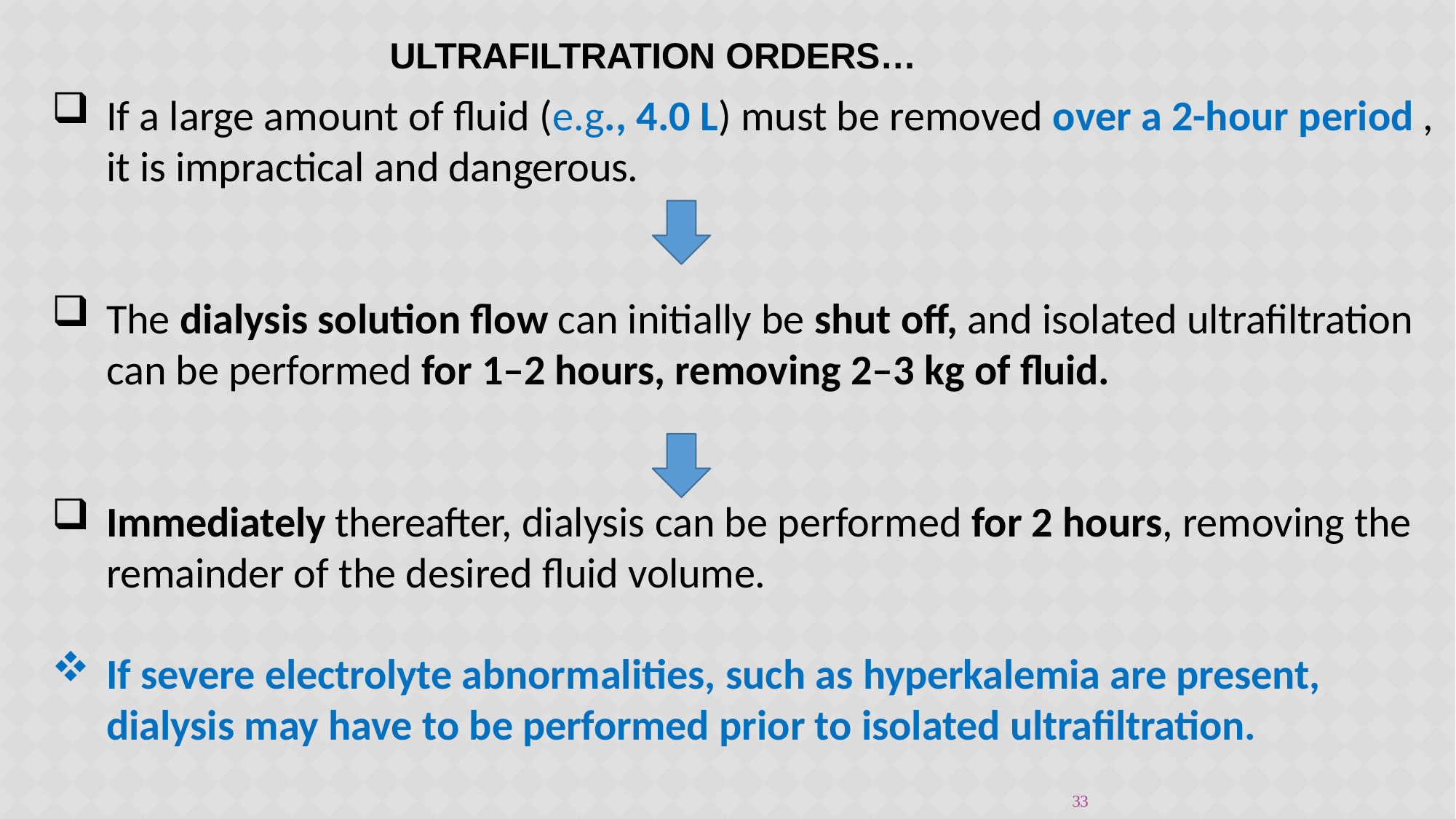

# Ultrafiltration orders…
If a large amount of fluid (e.g., 4.0 L) must be removed over a 2-hour period , it is impractical and dangerous.

The dialysis solution flow can initially be shut off, and isolated ultrafiltration can be performed for 1–2 hours, removing 2–3 kg of fluid.

Immediately thereafter, dialysis can be performed for 2 hours, removing the remainder of the desired fluid volume.
If severe electrolyte abnormalities, such as hyperkalemia are present, dialysis may have to be performed prior to isolated ultrafiltration.

33